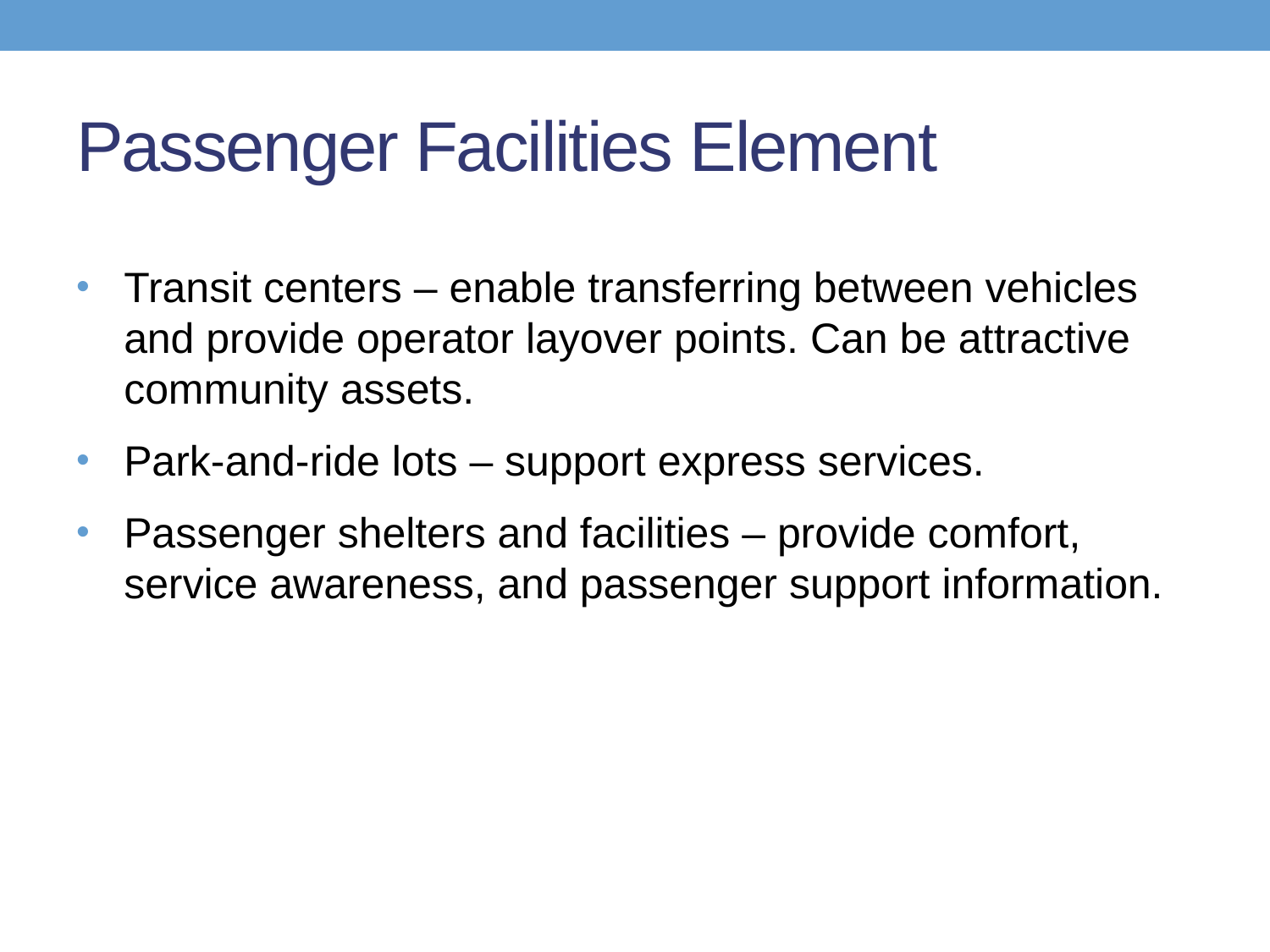

# Passenger Facilities Element
Transit centers – enable transferring between vehicles and provide operator layover points. Can be attractive community assets.
Park-and-ride lots – support express services.
Passenger shelters and facilities – provide comfort, service awareness, and passenger support information.